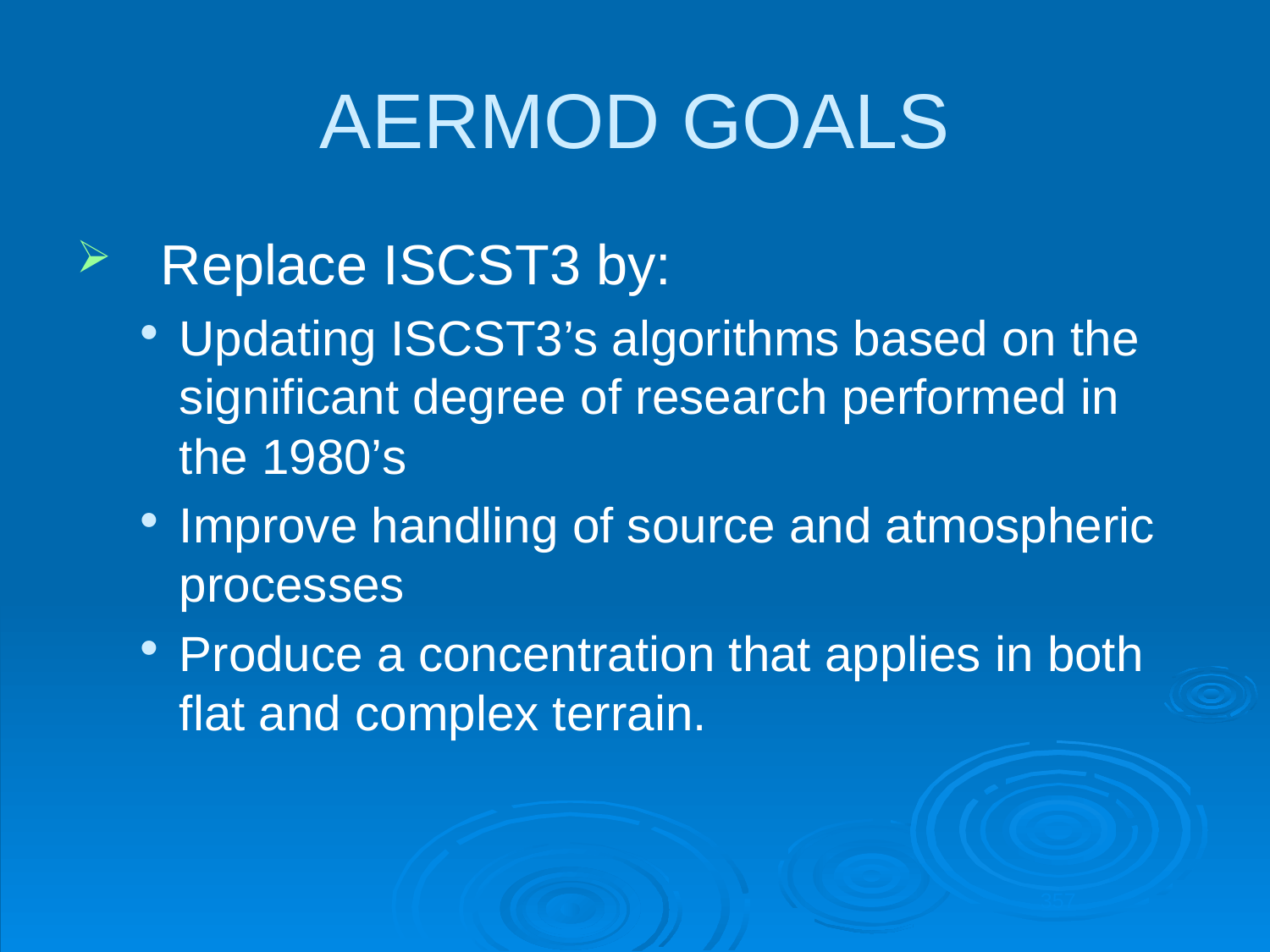

# AERMOD GOALS
Replace ISCST3 by:
Updating ISCST3’s algorithms based on the significant degree of research performed in the 1980’s
Improve handling of source and atmospheric processes
Produce a concentration that applies in both flat and complex terrain.
357